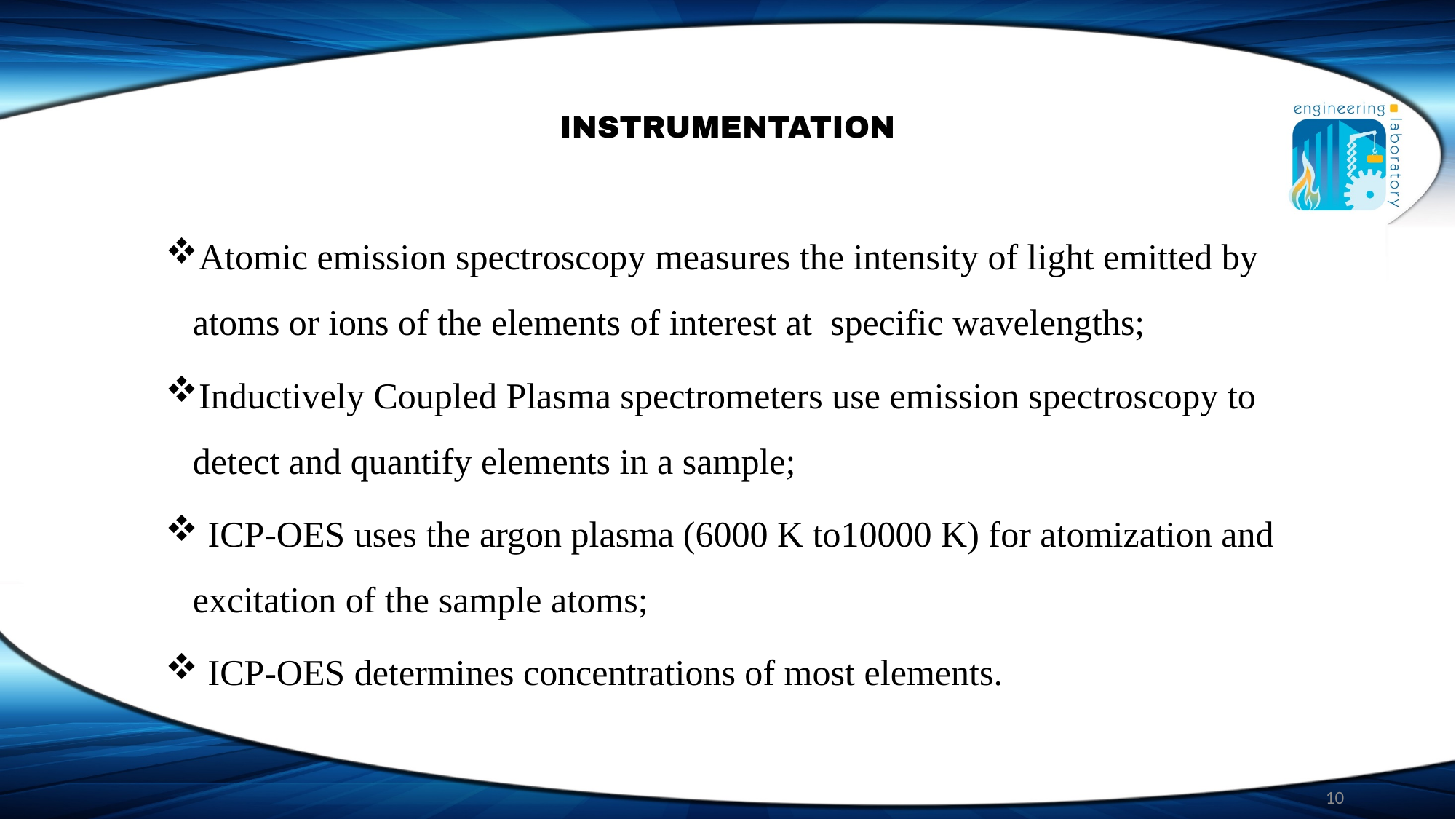

# INSTRUMENTATION
Atomic emission spectroscopy measures the intensity of light emitted by atoms or ions of the elements of interest at  specific wavelengths;
Inductively Coupled Plasma spectrometers use emission spectroscopy to detect and quantify elements in a sample;
 ICP-OES uses the argon plasma (6000 K to10000 K) for atomization and excitation of the sample atoms;
 ICP-OES determines concentrations of most elements.

10